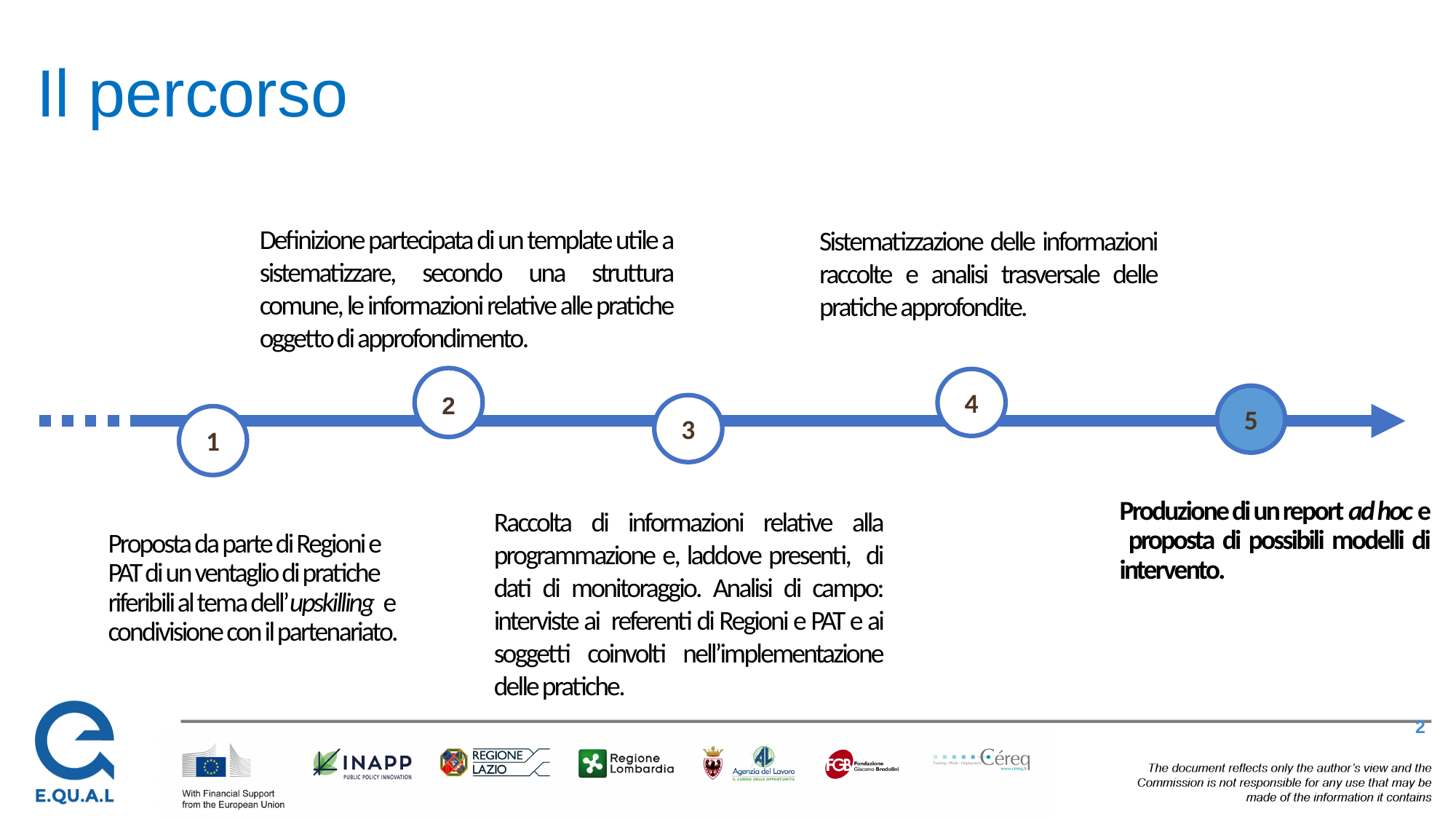

# Il percorso
Definizione partecipata di un template utile a sistematizzare, secondo una struttura comune, le informazioni relative alle pratiche oggetto di approfondimento.
Sistematizzazione delle informazioni raccolte e analisi trasversale delle pratiche approfondite.

2
4
5
3

1

Produzione di un report ad hoc e  proposta di possibili modelli di intervento.

Proposta da parte di Regioni e PAT di un ventaglio di pratiche riferibili al tema dell’upskilling  e condivisione con il partenariato.

Raccolta di informazioni relative alla programmazione e, laddove presenti,  di dati di monitoraggio. Analisi di campo: interviste ai  referenti di Regioni e PAT e ai soggetti coinvolti nell’implementazione delle pratiche.